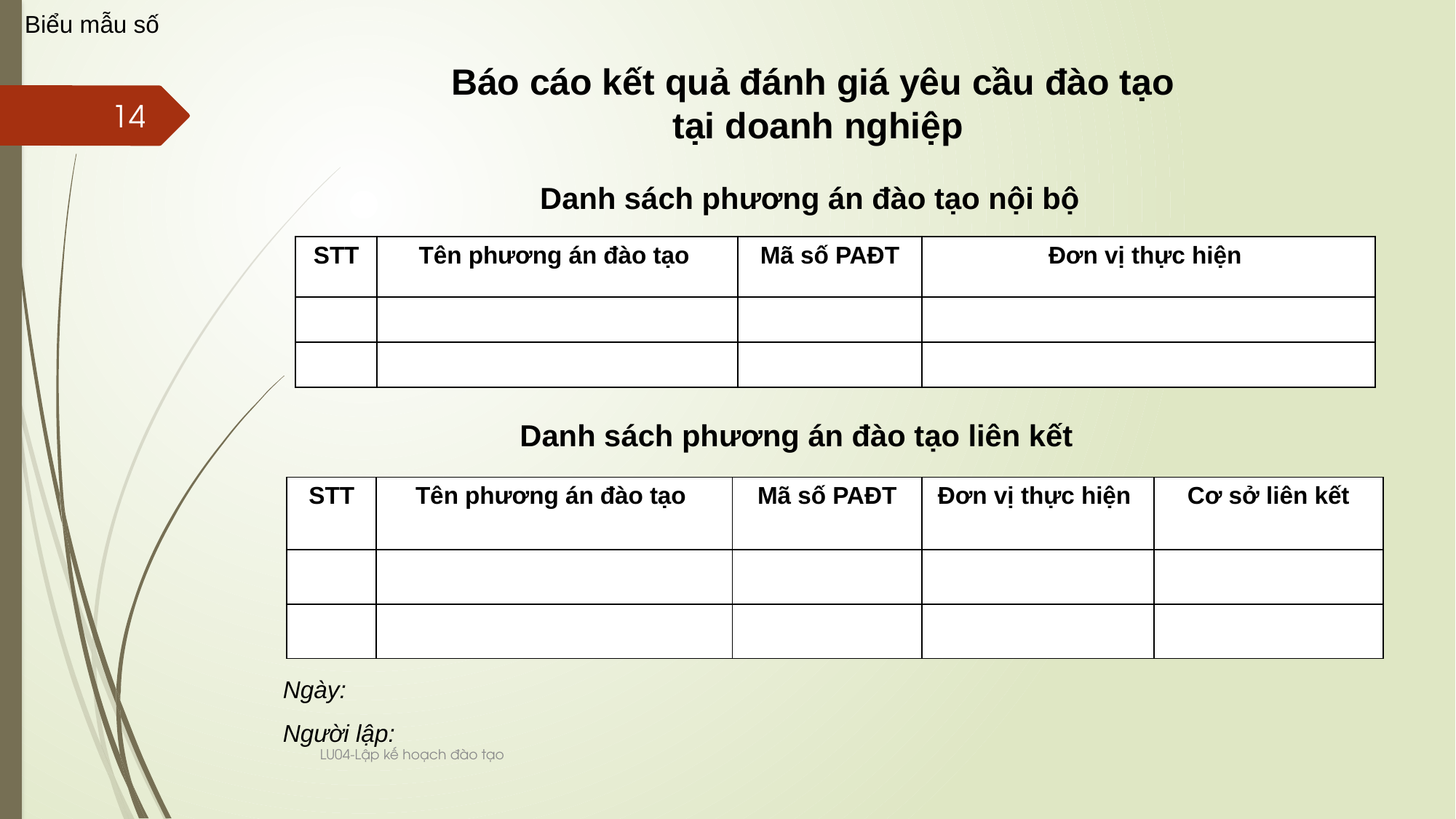

Biểu mẫu số
Báo cáo kết quả đánh giá yêu cầu đào tạo
tại doanh nghiệp

Danh sách phương án đào tạo nội bộ
14
| STT | Tên phương án đào tạo | Mã số PAĐT | Đơn vị thực hiện |
| --- | --- | --- | --- |
|  |  |  |  |
|  |  |  |  |
Danh sách phương án đào tạo liên kết
| STT | Tên phương án đào tạo | Mã số PAĐT | Đơn vị thực hiện | Cơ sở liên kết |
| --- | --- | --- | --- | --- |
|  |  |  |  |  |
|  |  |  |  |  |
Ngày:
Người lập:
LU04-Lập kế hoạch đào tạo